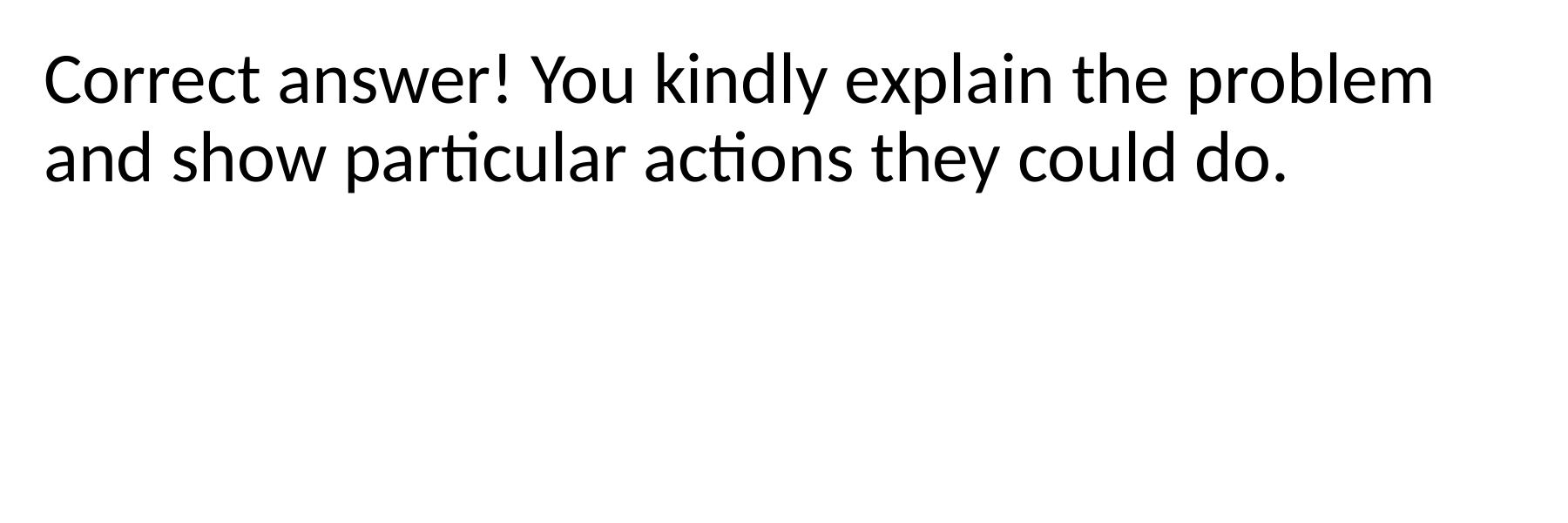

Correct answer! You kindly explain the problem and show particular actions they could do.